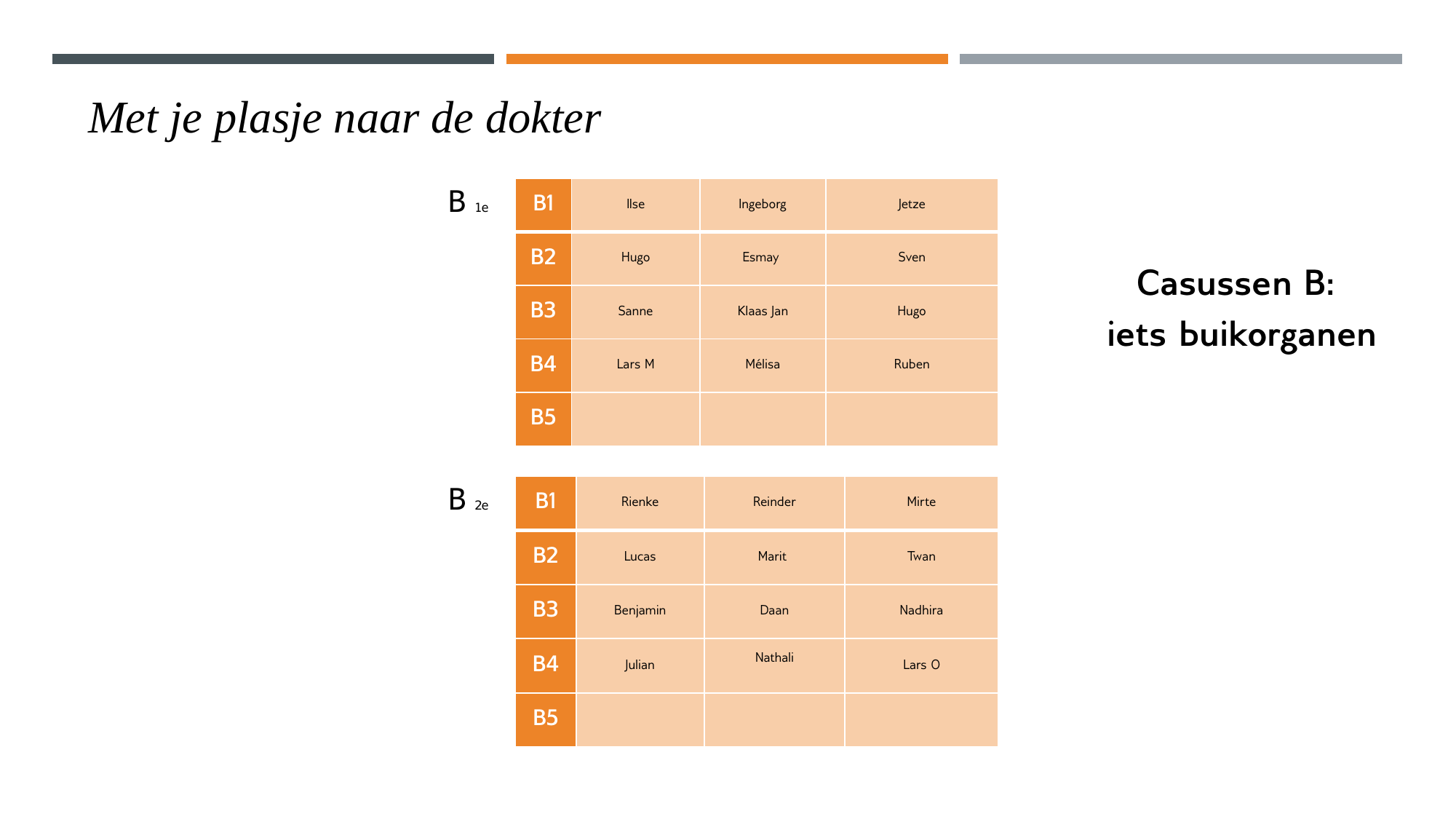

Met je plasje naar de dokter
B 1e

| B1 | Ilse | Ingeborg | Jetze |
| --- | --- | --- | --- |
| B2 | Hugo | Esmay | Sven |
| B3 | Sanne | Klaas Jan | Hugo |
| B4 | Lars M | Mélisa | Ruben |
| B5 |  |  |  |
Casussen B:
iets buikorganen
B 2e

| B1 | Rienke | Reinder | Mirte |
| --- | --- | --- | --- |
| B2 | Lucas | Marit | Twan |
| B3 | Benjamin | Daan | Nadhira |
| B4 | Julian | Nathali | Lars O |
| B5 |  |  |  |